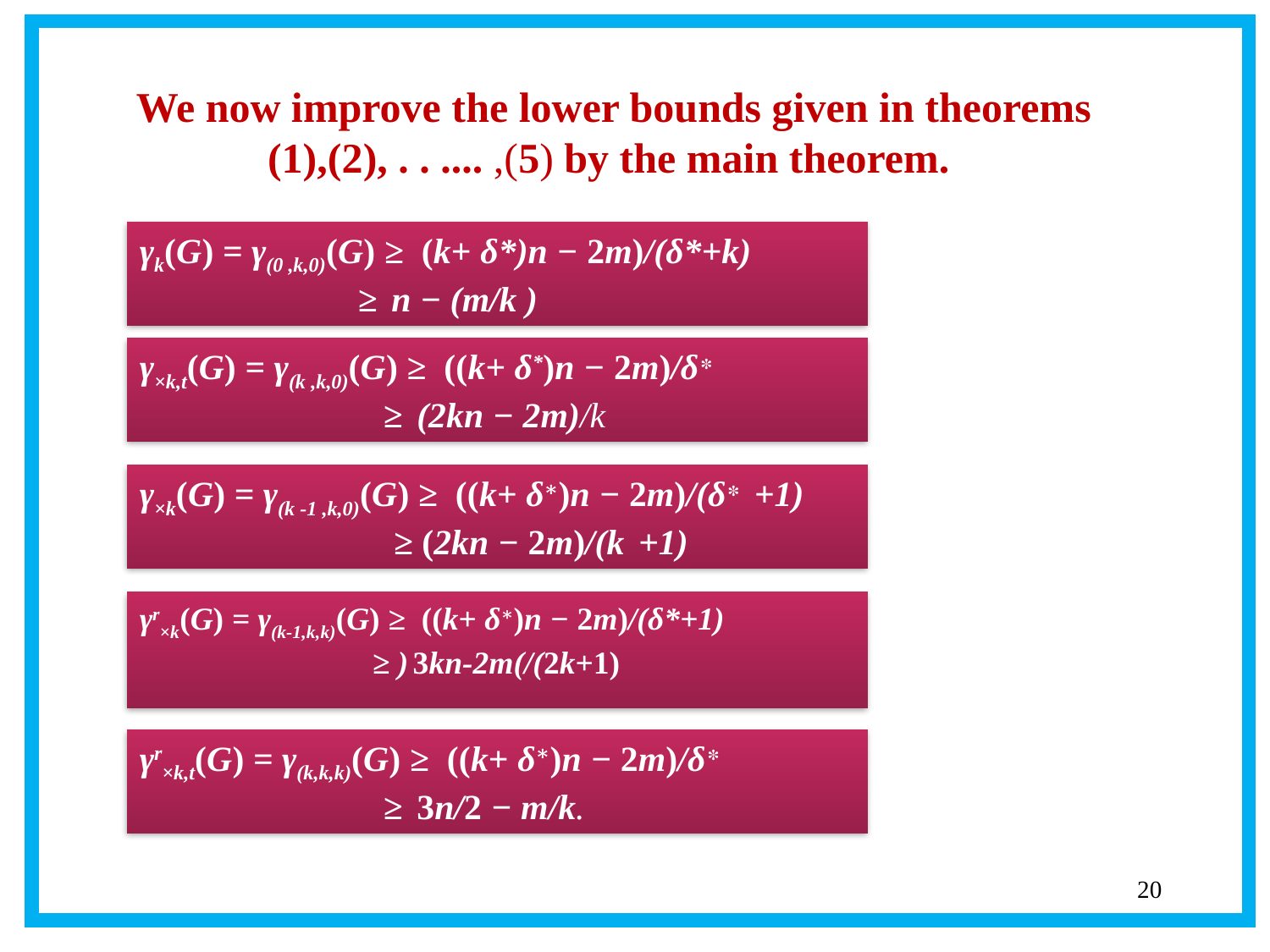

We now improve the lower bounds given in theorems (1),(2), . . .... ,(5) by the main theorem.

γk(G) = γ(0 ,k,0)(G) ≥  (k+ δ*)n − 2m)/(δ*+k)
                                           ≥  n − (m/k )
γ×k,t(G) = γ(k ,k,0)(G) ≥  ((k+ δ*)n − 2m)/δ∗
                                                ≥  (2kn − 2m)/k
γ×k(G) = γ(k -1 ,k,0)(G) ≥  ((k+ δ∗)n − 2m)/(δ∗  +1)
                                                  ≥ (2kn − 2m)/(k  +1)
γr×k(G) = γ(k-1,k,k)(G) ≥  ((k+ δ∗)n − 2m)/(δ*+1)
                                                  ≥ ) 3kn-2m(/(2k+1)

γr×k,t(G) = γ(k,k,k)(G) ≥  ((k+ δ∗)n − 2m)/δ∗
                                                ≥  3n/2 − m/k.
20